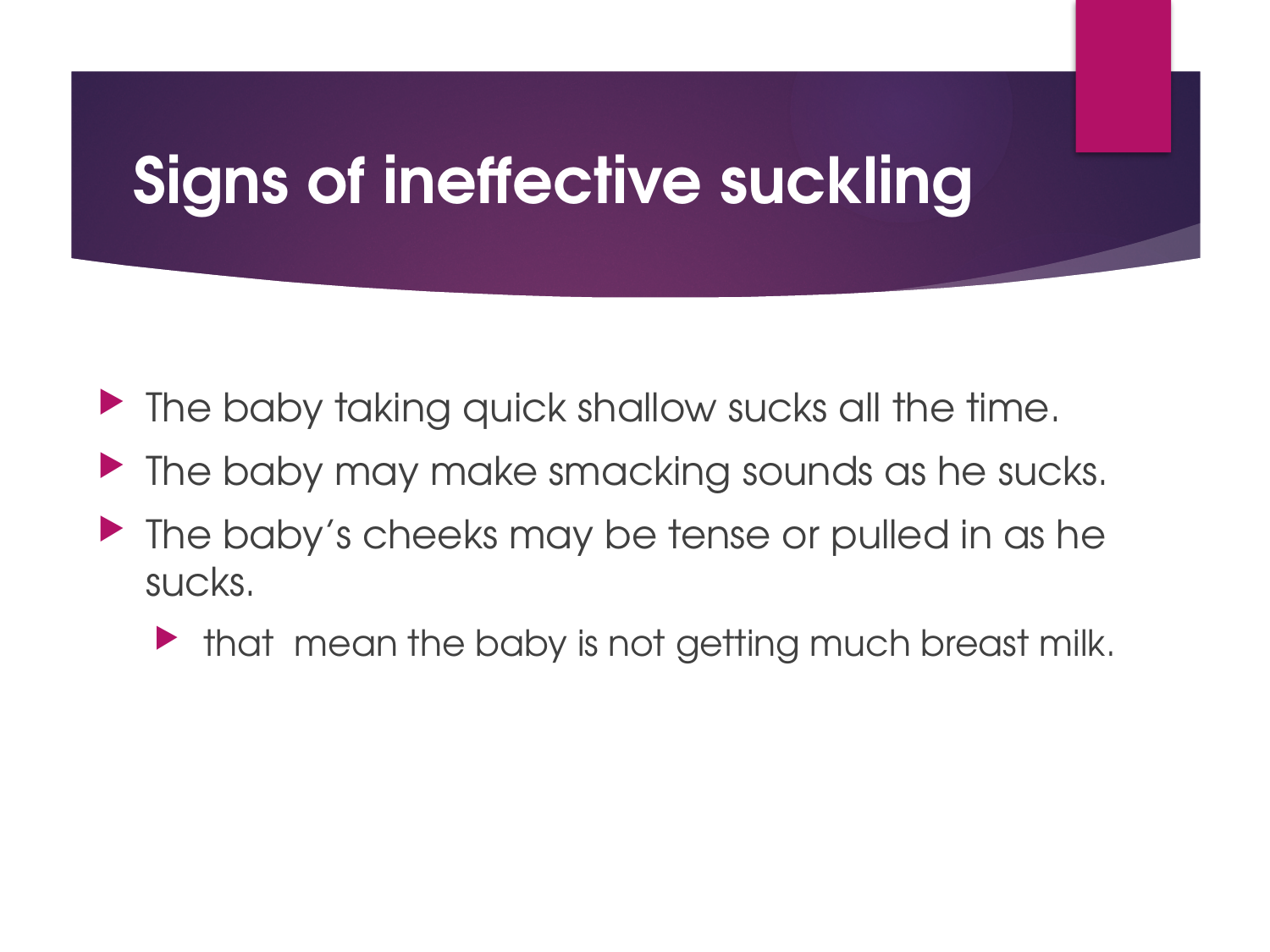

# Signs of ineffective suckling

The baby taking quick shallow sucks all the time.
The baby may make smacking sounds as he sucks.
The baby’s cheeks may be tense or pulled in as he sucks.
 that  mean the baby is not getting much breast milk.